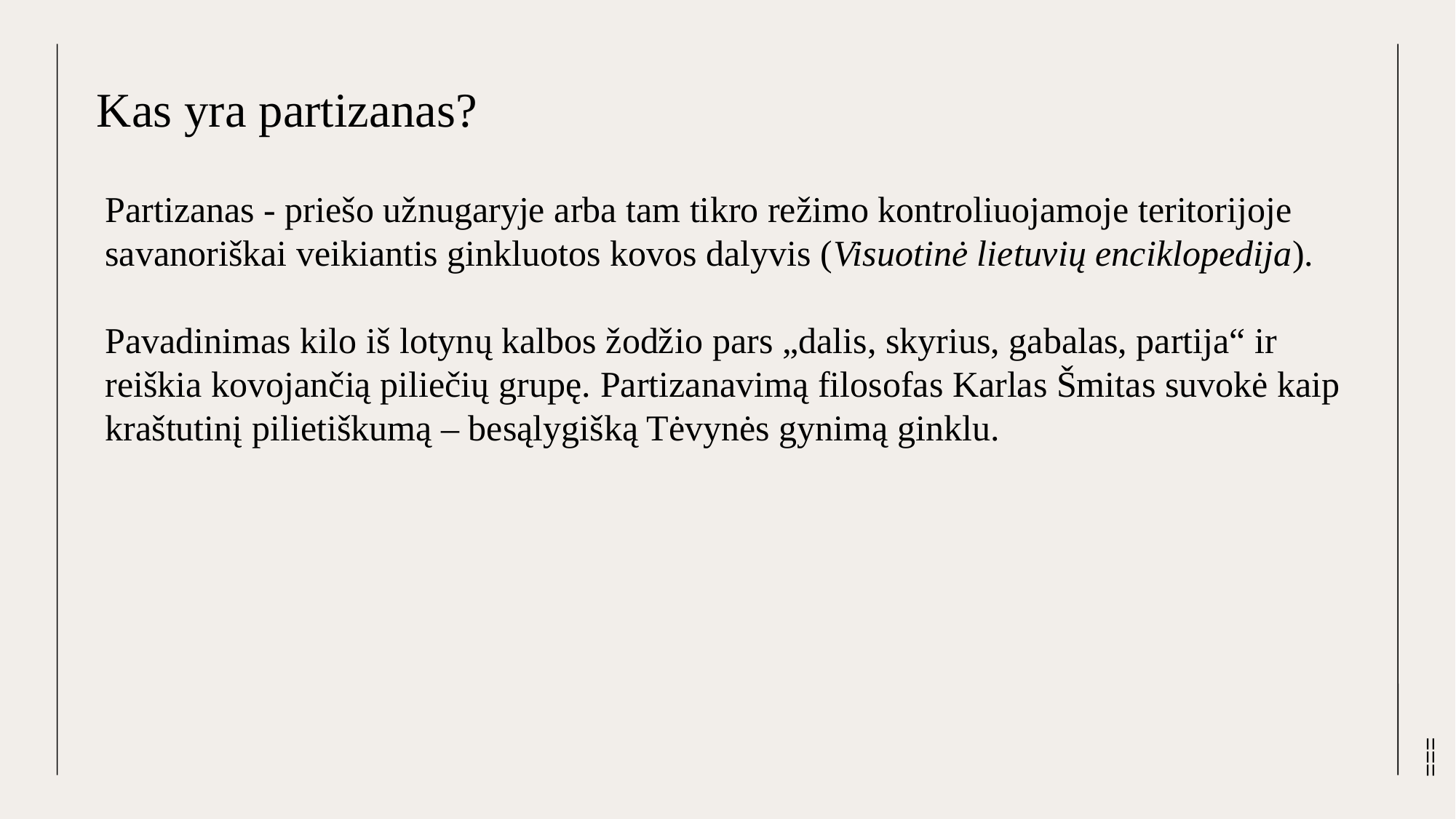

Kas yra partizanas?

Partizanas - priešo užnugaryje arba tam tikro režimo kontroliuojamoje teritorijoje savanoriškai veikiantis ginkluotos kovos dalyvis (Visuotinė lietuvių enciklopedija).

Pavadinimas kilo iš lotynų kalbos žodžio pars „dalis, skyrius, gabalas, partija“ ir reiškia kovojančią piliečių grupę. Partizanavimą filosofas Karlas Šmitas suvokė kaip kraštutinį pilietiškumą – besąlygišką Tėvynės gynimą ginklu.